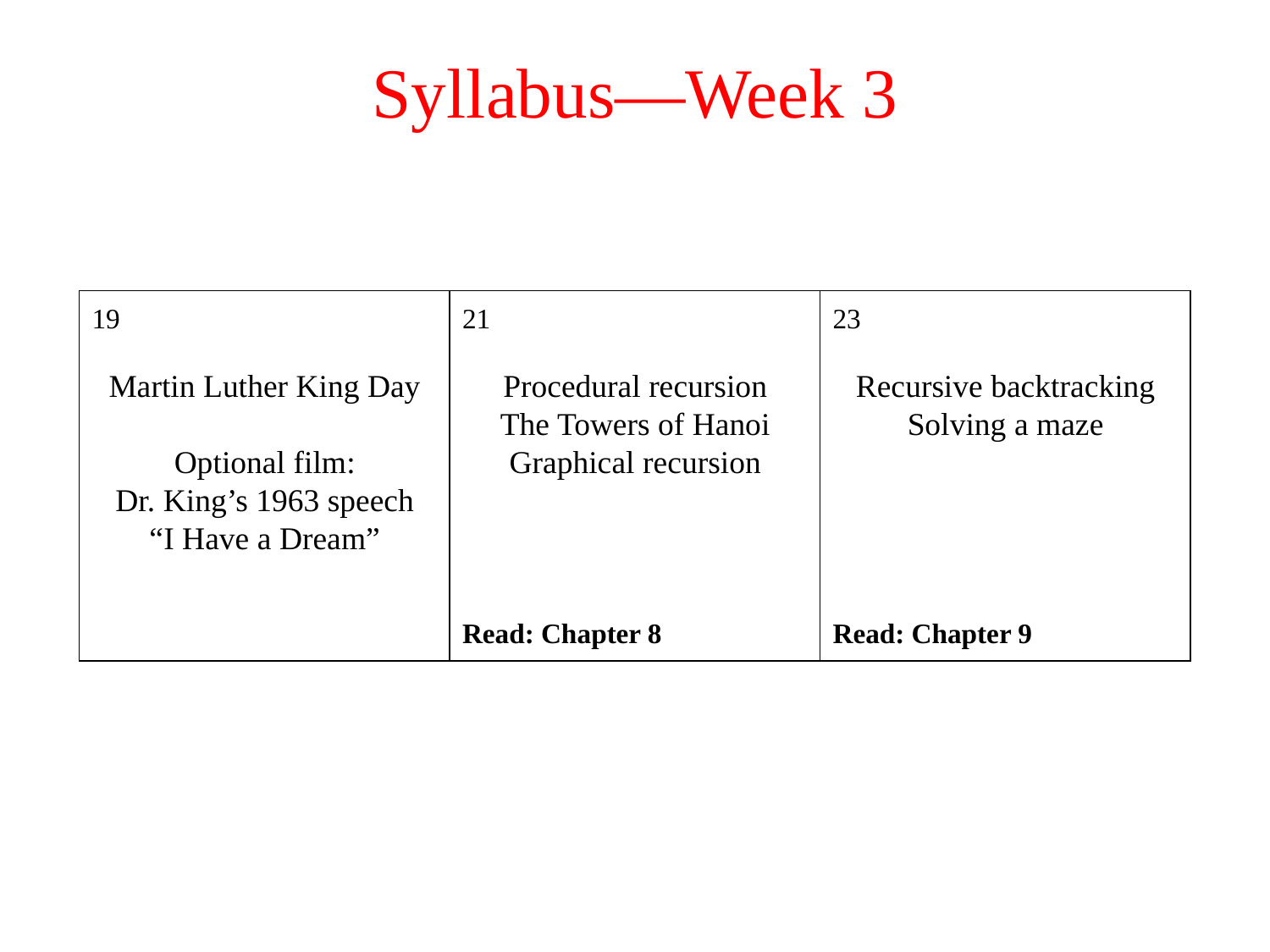

# Syllabus—Week 3

19
Martin Luther King Day

Optional film:
Dr. King’s 1963 speech
“I Have a Dream”

21
Procedural recursion
The Towers of Hanoi
Graphical recursion

Read: Chapter 8

23
Recursive backtracking
Solving a maze

Read: Chapter 9